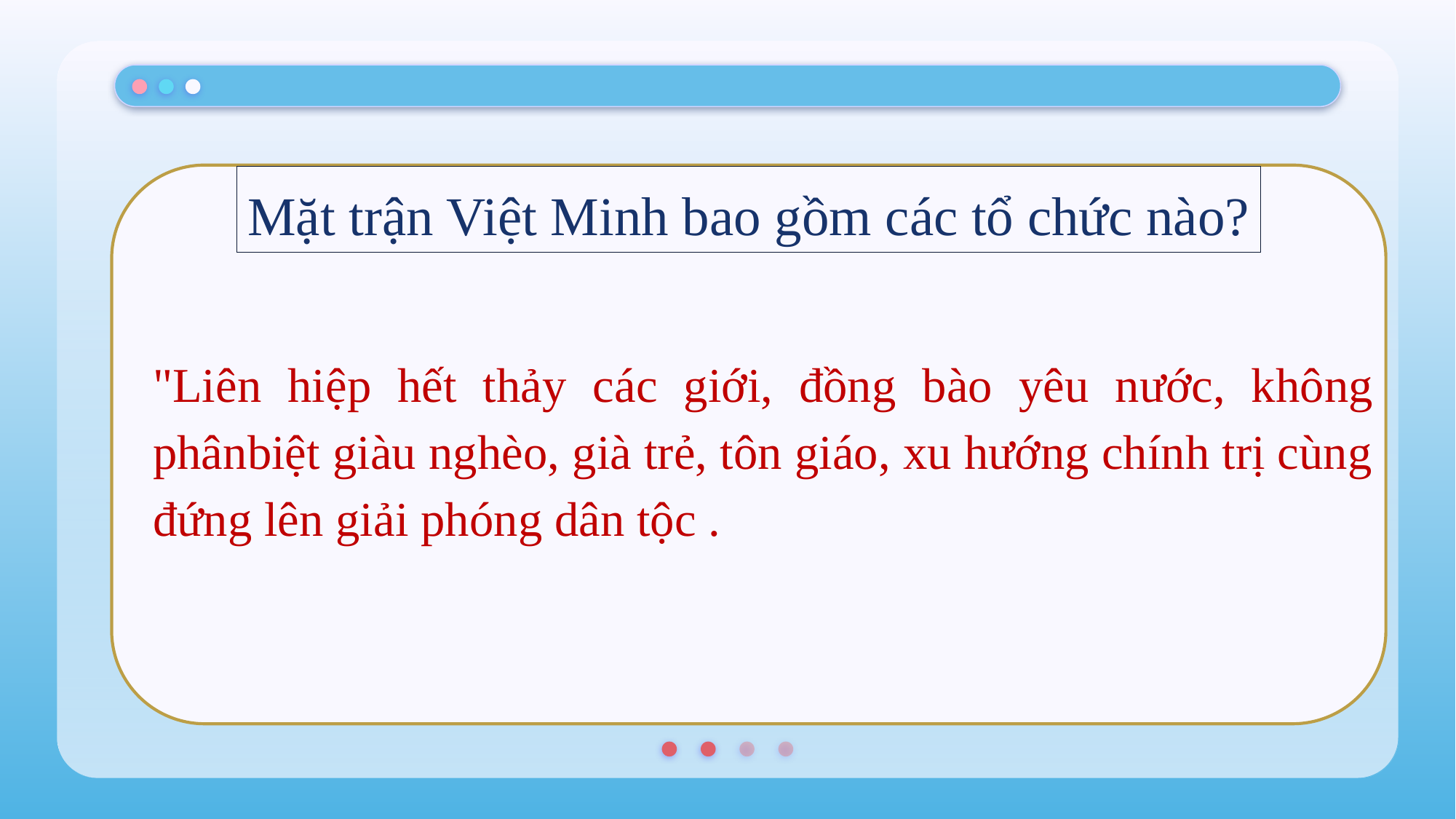

Mặt trận Việt Minh bao gồm các tổ chức nào?
"Liên hiệp hết thảy các giới, đồng bào yêu nước, không phânbiệt giàu nghèo, già trẻ, tôn giáo, xu hướng chính trị cùng đứng lên giải phóng dân tộc .